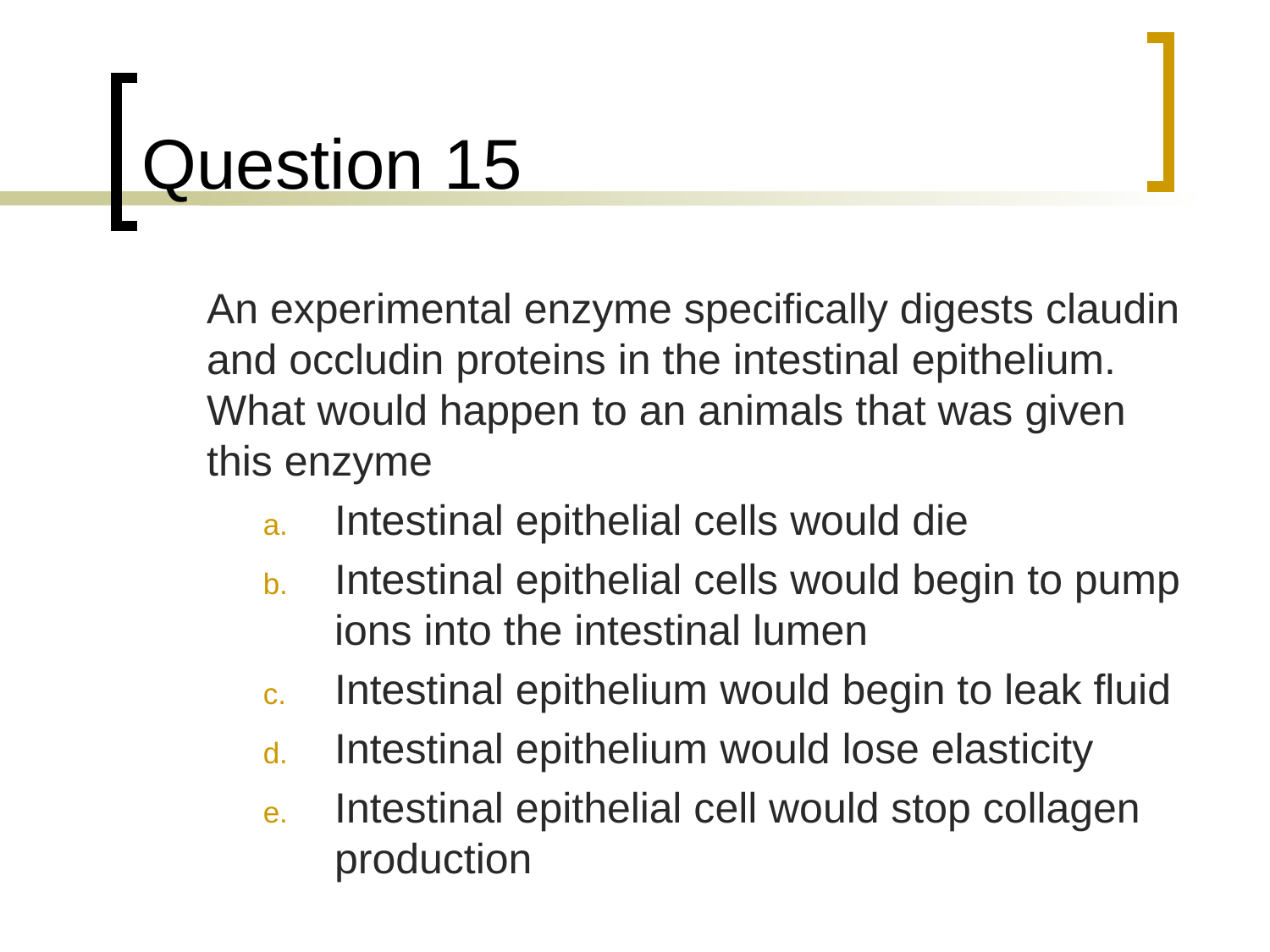

# Question 15
	An experimental enzyme specifically digests claudin and occludin proteins in the intestinal epithelium.  What would happen to an animals that was given this enzyme
Intestinal epithelial cells would die
Intestinal epithelial cells would begin to pump ions into the intestinal lumen
Intestinal epithelium would begin to leak fluid
Intestinal epithelium would lose elasticity
Intestinal epithelial cell would stop collagen production